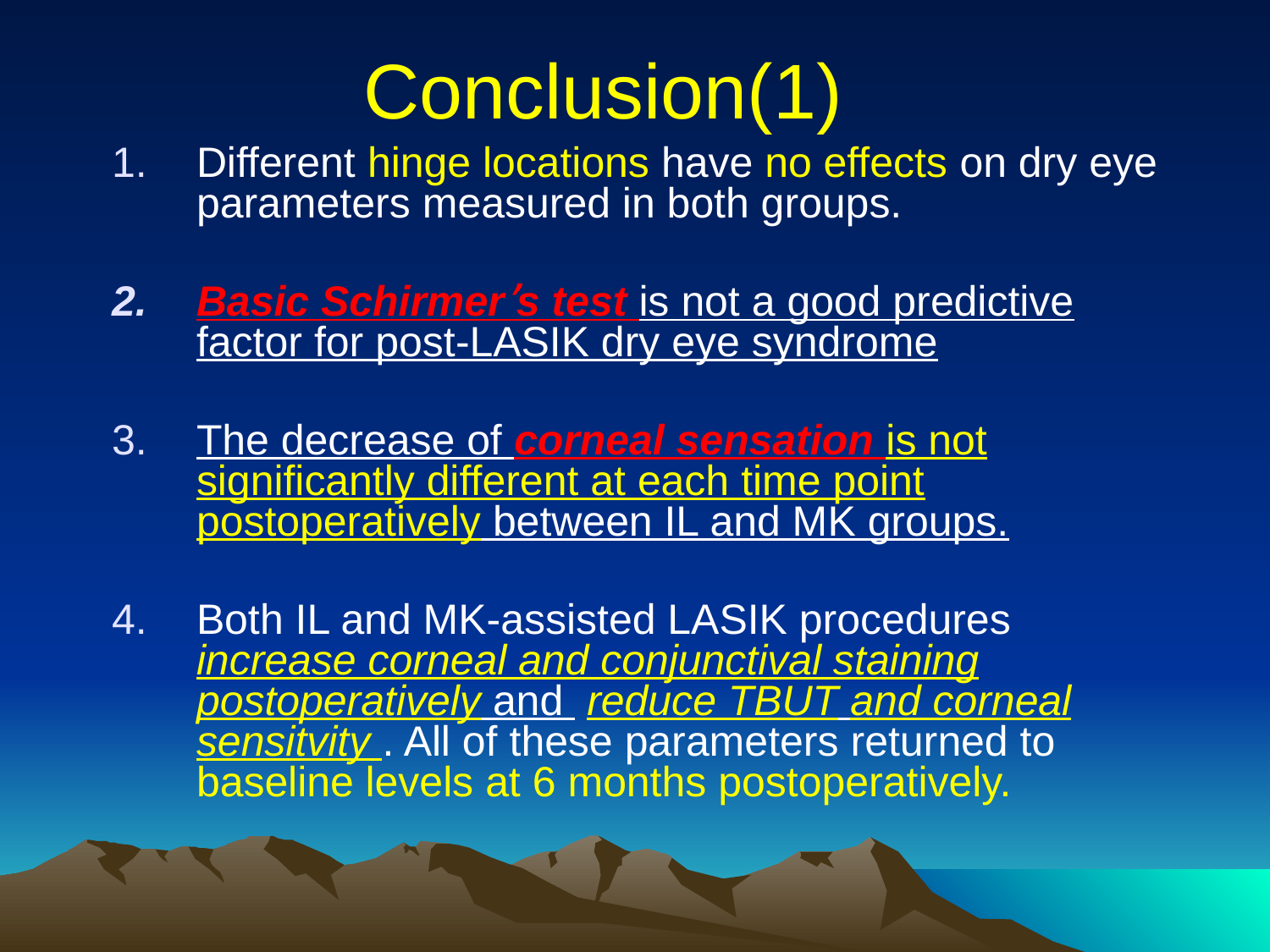

# Conclusion(1)
Different hinge locations have no effects on dry eye parameters measured in both groups.

Basic Schirmer’s test is not a good predictive factor for post-LASIK dry eye syndrome

The decrease of corneal sensation is not significantly different at each time point postoperatively between IL and MK groups.

Both IL and MK-assisted LASIK procedures increase corneal and conjunctival staining postoperatively and  reduce TBUT and corneal sensitvity . All of these parameters returned to baseline levels at 6 months postoperatively.